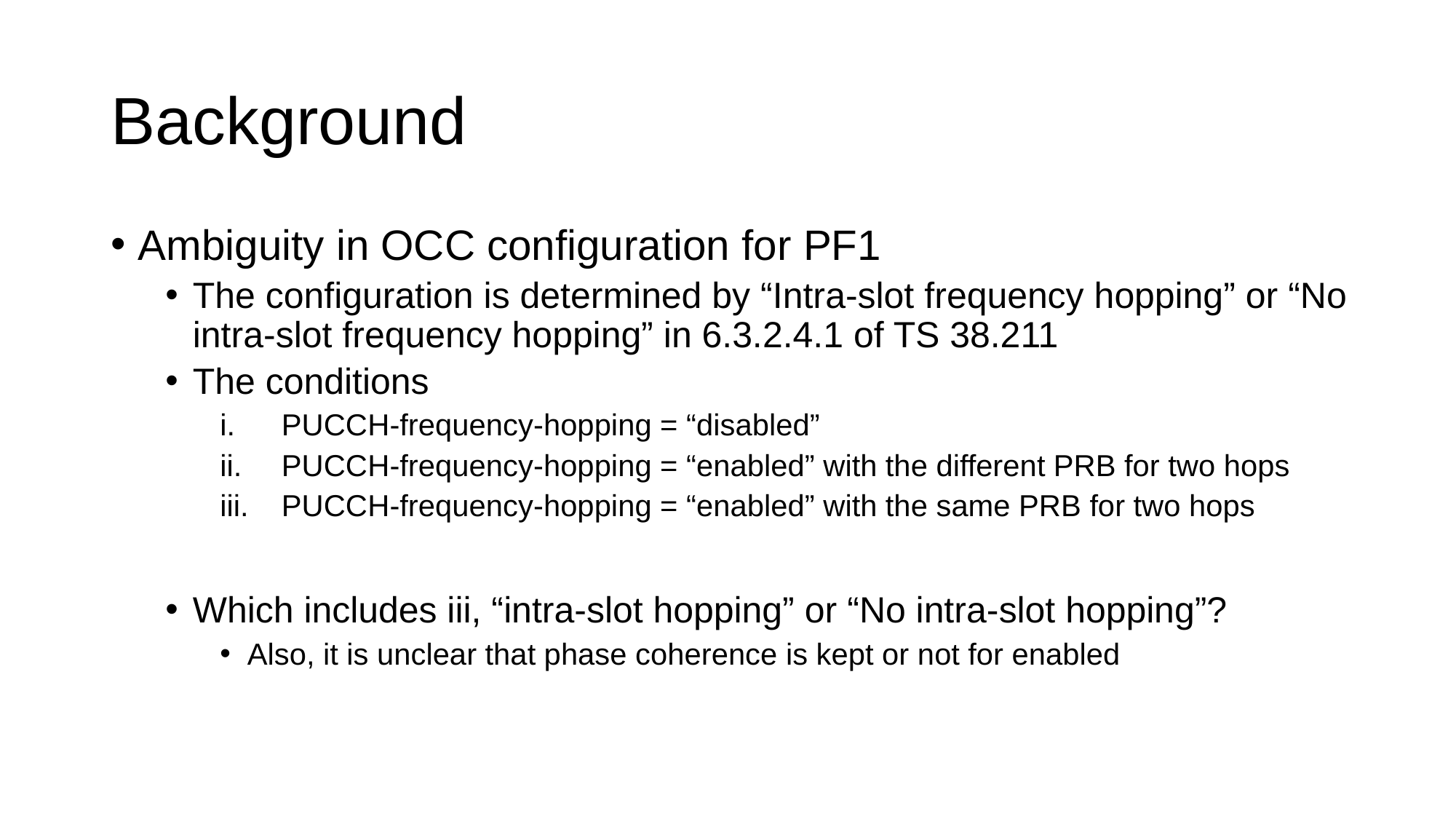

# Background
Ambiguity in OCC configuration for PF1
The configuration is determined by “Intra-slot frequency hopping” or “No intra-slot frequency hopping” in 6.3.2.4.1 of TS 38.211
The conditions
PUCCH-frequency-hopping = “disabled”
PUCCH-frequency-hopping = “enabled” with the different PRB for two hops
PUCCH-frequency-hopping = “enabled” with the same PRB for two hops

Which includes iii, “intra-slot hopping” or “No intra-slot hopping”?
Also, it is unclear that phase coherence is kept or not for enabled